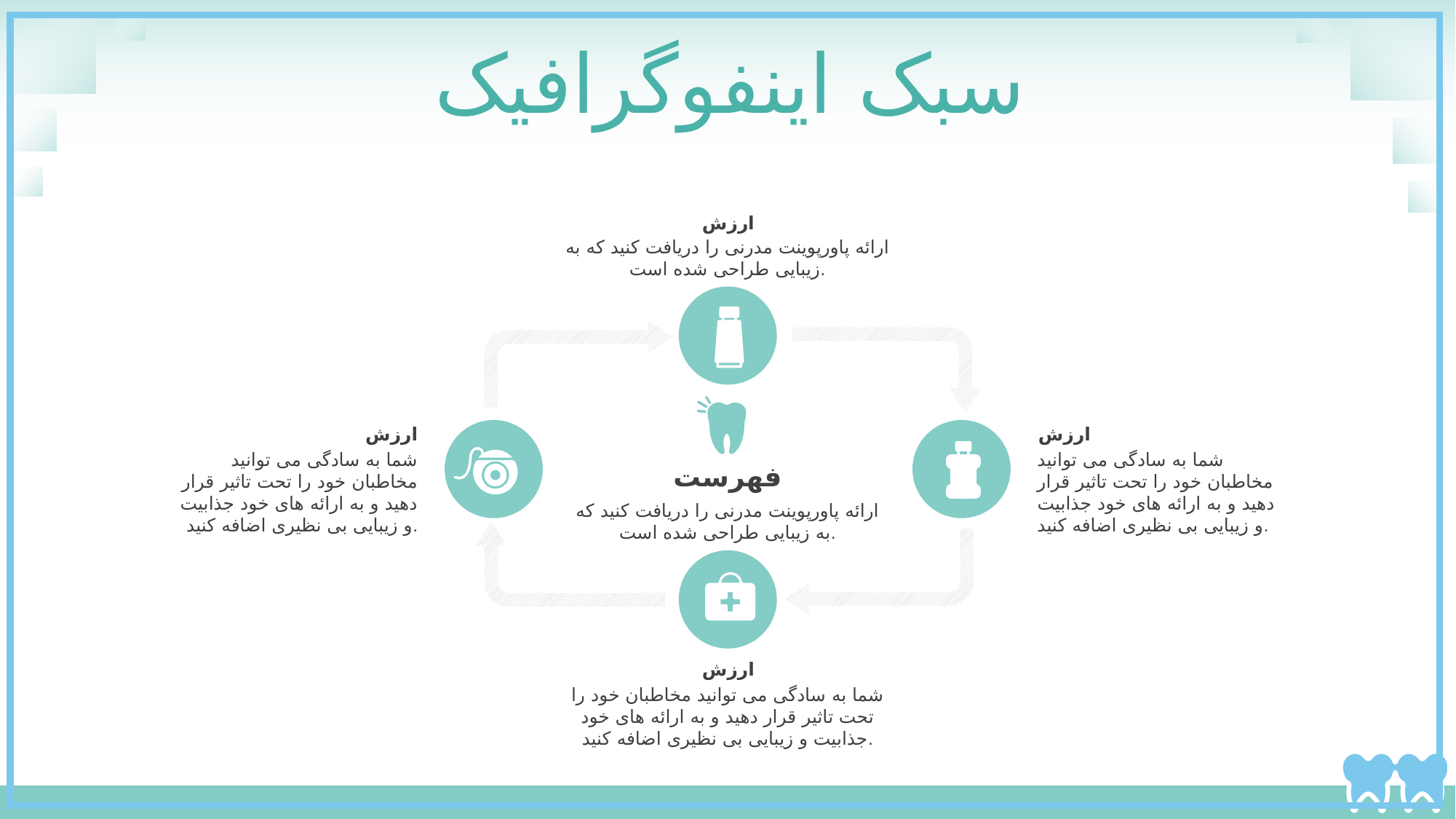

سبک اینفوگرافیک

ارزش
ارائه پاورپوینت مدرنی را دریافت کنید که به زیبایی طراحی شده است.

ارزش
شما به سادگی می توانید مخاطبان خود را تحت تاثیر قرار دهید و به ارائه های خود جذابیت و زیبایی بی نظیری اضافه کنید.
ارزش
شما به سادگی می توانید مخاطبان خود را تحت تاثیر قرار دهید و به ارائه های خود جذابیت و زیبایی بی نظیری اضافه کنید.

فهرست
ارائه پاورپوینت مدرنی را دریافت کنید که به زیبایی طراحی شده است.

ارزش
شما به سادگی می توانید مخاطبان خود را تحت تاثیر قرار دهید و به ارائه های خود جذابیت و زیبایی بی نظیری اضافه کنید.